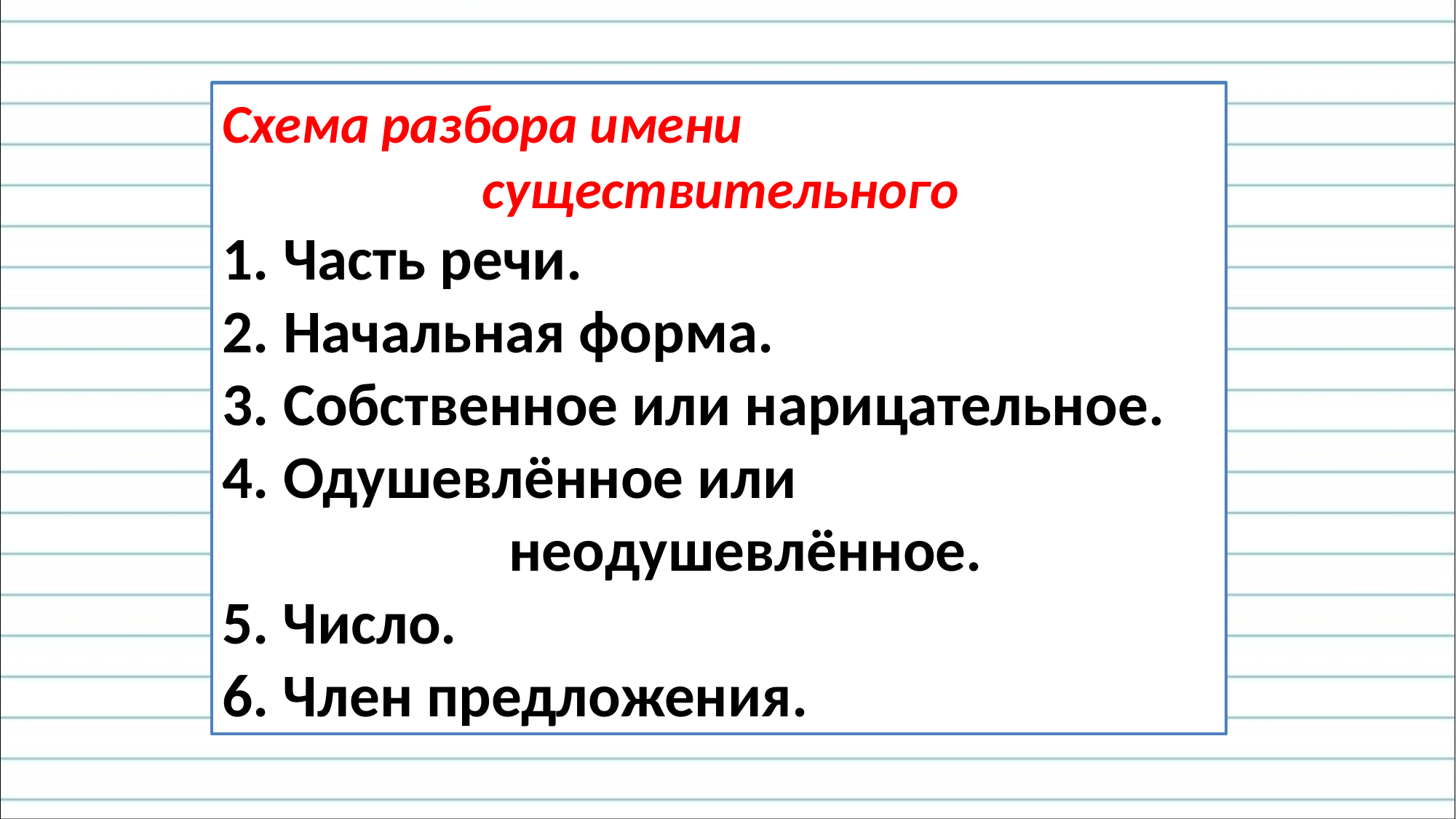

Схема разбора имени
                     существительного
 Часть речи.
 Начальная форма.
 Собственное или нарицательное.
 Одушевлённое или
                     неодушевлённое.
5. Число.
6. Член предложения.